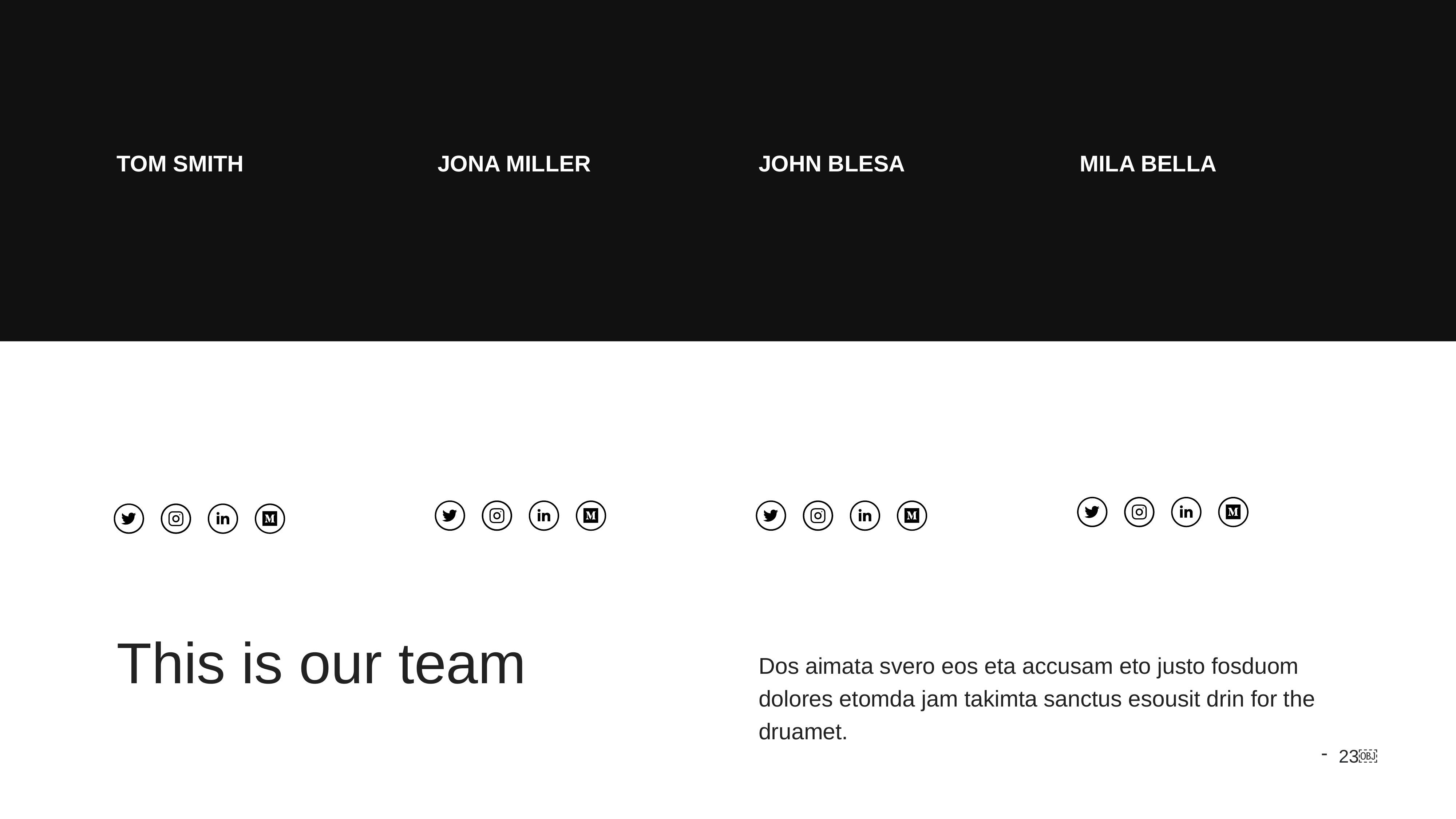

TOM SMITH
JONA MILLER
JOHN BLESA
MILA BELLA

This is our team
Dos aimata svero eos eta accusam eto justo fosduom dolores etomda jam takimta sanctus esousit drin for the druamet.